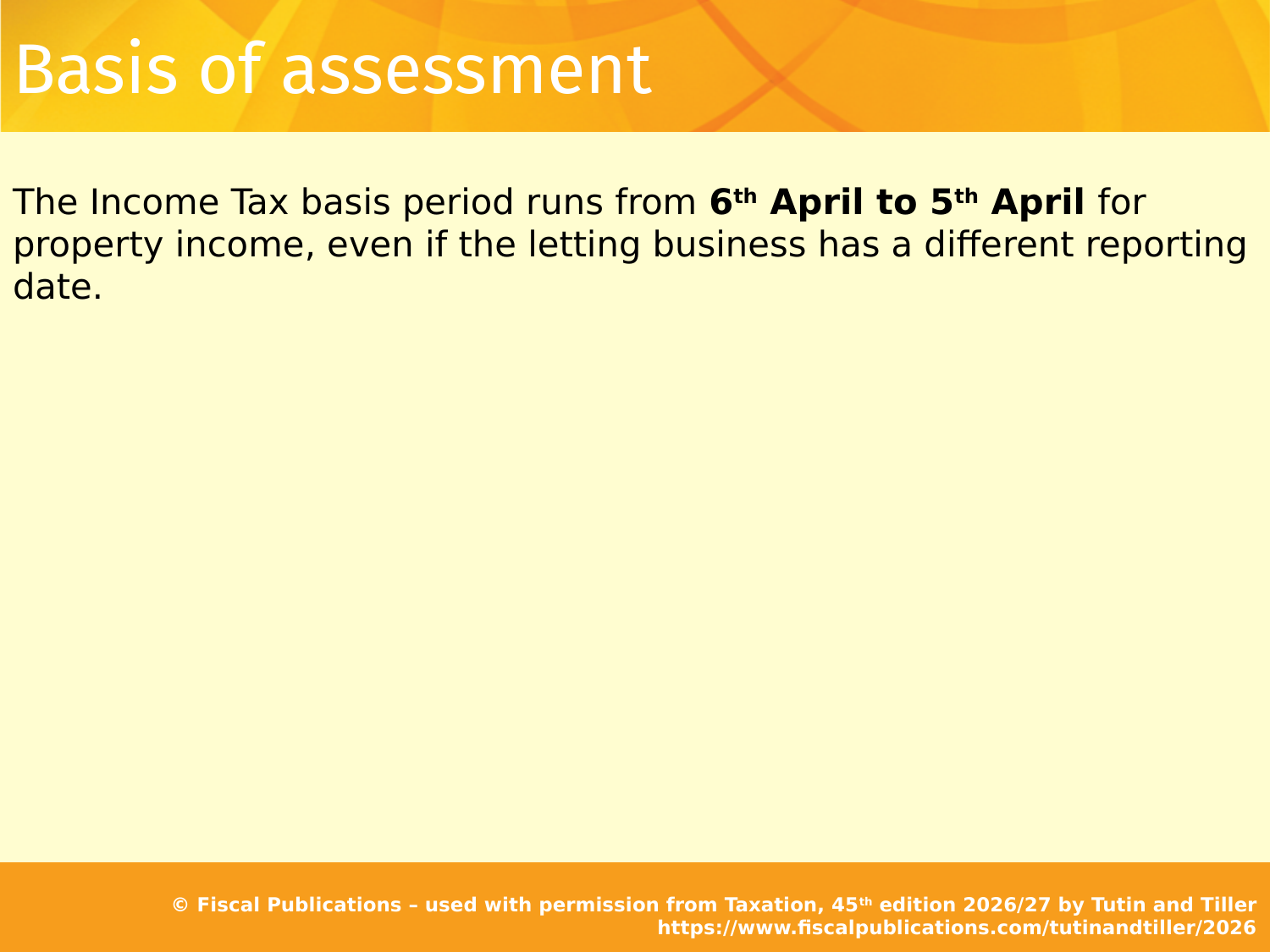

# Basis of assessment

The Income Tax basis period runs from 6th April to 5th April for property income, even if the letting business has a different reporting date.